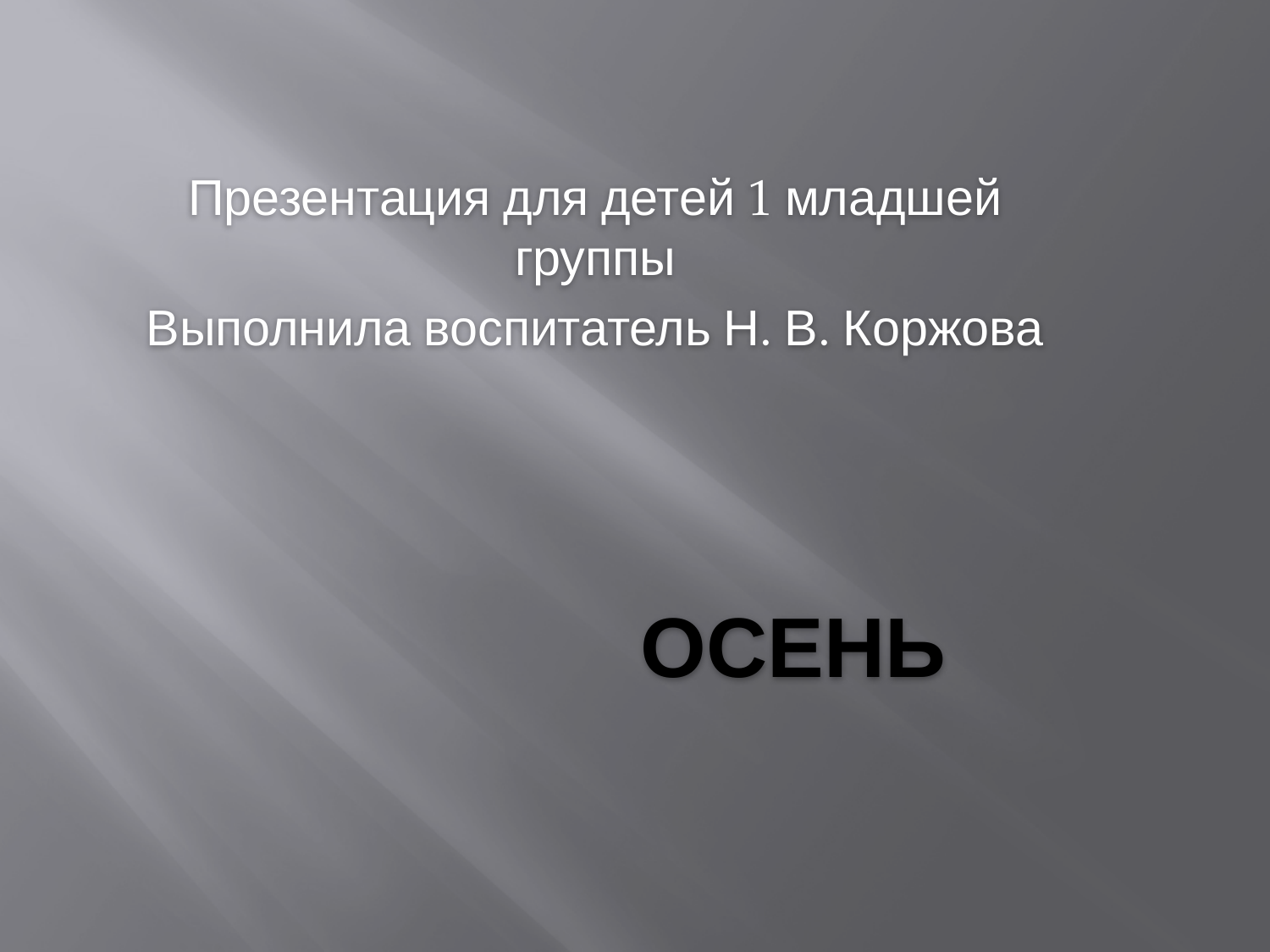

Презентация для детей 1 младшей группы
Выполнила воспитатель Н. В. Коржова
# осень